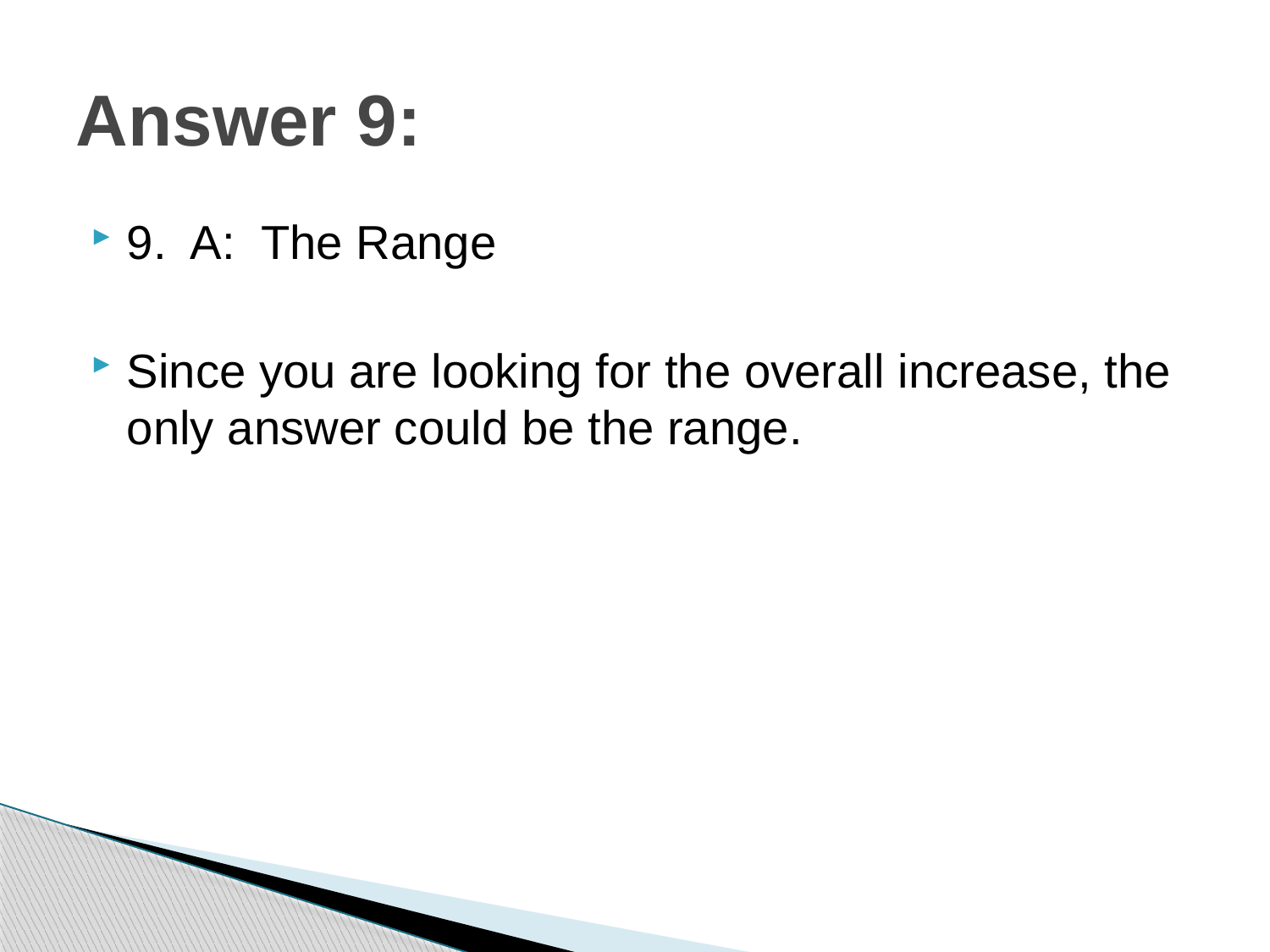

# Answer 9:
9.  A:  The Range

Since you are looking for the overall increase, the only answer could be the range.